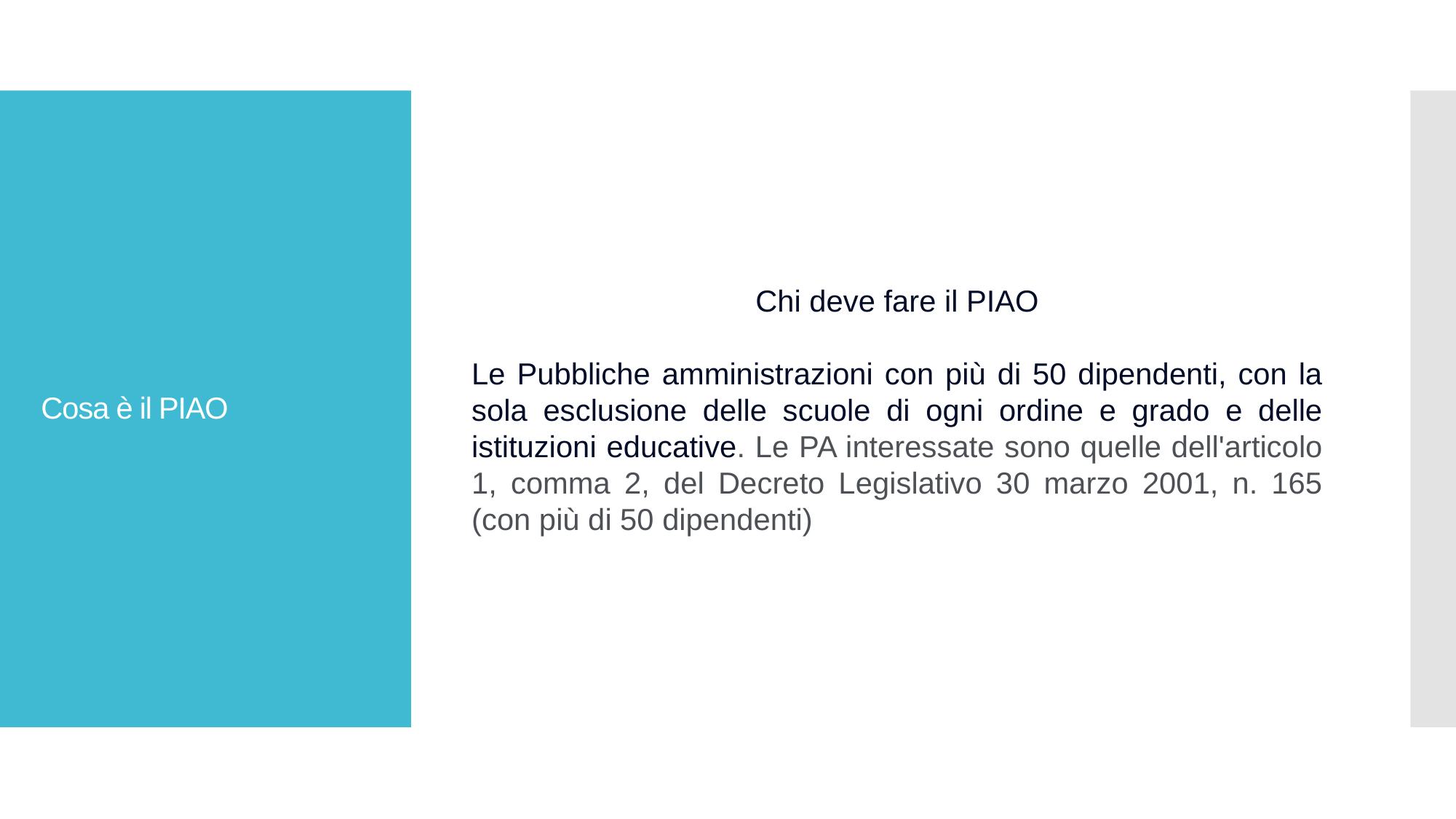

Chi deve fare il PIAO

Le Pubbliche amministrazioni con più di 50 dipendenti, con la sola esclusione delle scuole di ogni ordine e grado e delle istituzioni educative. Le PA interessate sono quelle dell'articolo 1, comma 2, del Decreto Legislativo 30 marzo 2001, n. 165 (con più di 50 dipendenti)
# Cosa è il PIAO